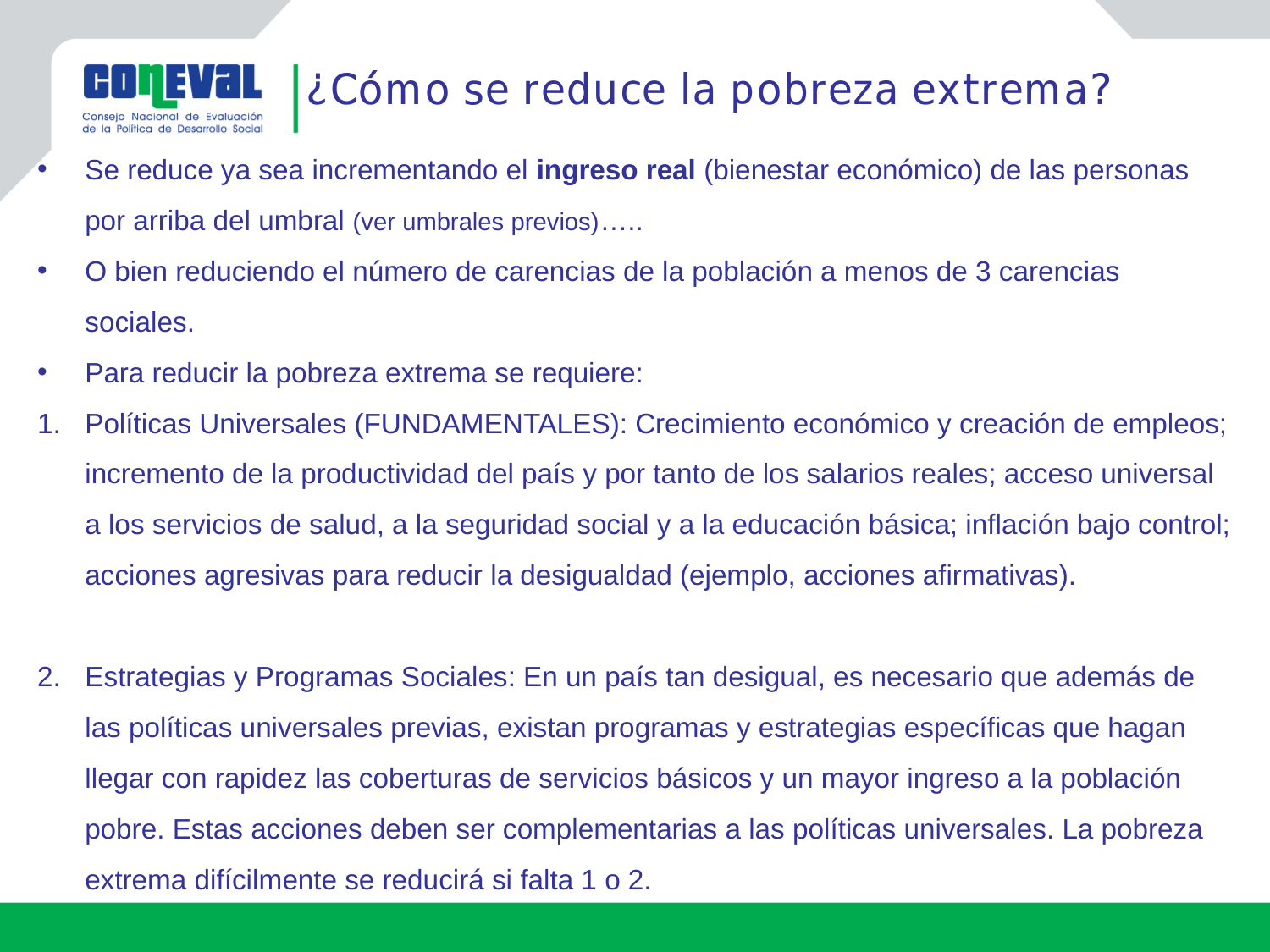

¿Cómo se reduce la pobreza extrema?
Se reduce ya sea incrementando el ingreso real (bienestar económico) de las personas por arriba del umbral (ver umbrales previos)…..
O bien reduciendo el número de carencias de la población a menos de 3 carencias sociales.
Para reducir la pobreza extrema se requiere:
Políticas Universales (FUNDAMENTALES): Crecimiento económico y creación de empleos; incremento de la productividad del país y por tanto de los salarios reales; acceso universal a los servicios de salud, a la seguridad social y a la educación básica; inflación bajo control; acciones agresivas para reducir la desigualdad (ejemplo, acciones afirmativas).

Estrategias y Programas Sociales: En un país tan desigual, es necesario que además de las políticas universales previas, existan programas y estrategias específicas que hagan llegar con rapidez las coberturas de servicios básicos y un mayor ingreso a la población pobre. Estas acciones deben ser complementarias a las políticas universales. La pobreza extrema difícilmente se reducirá si falta 1 o 2.